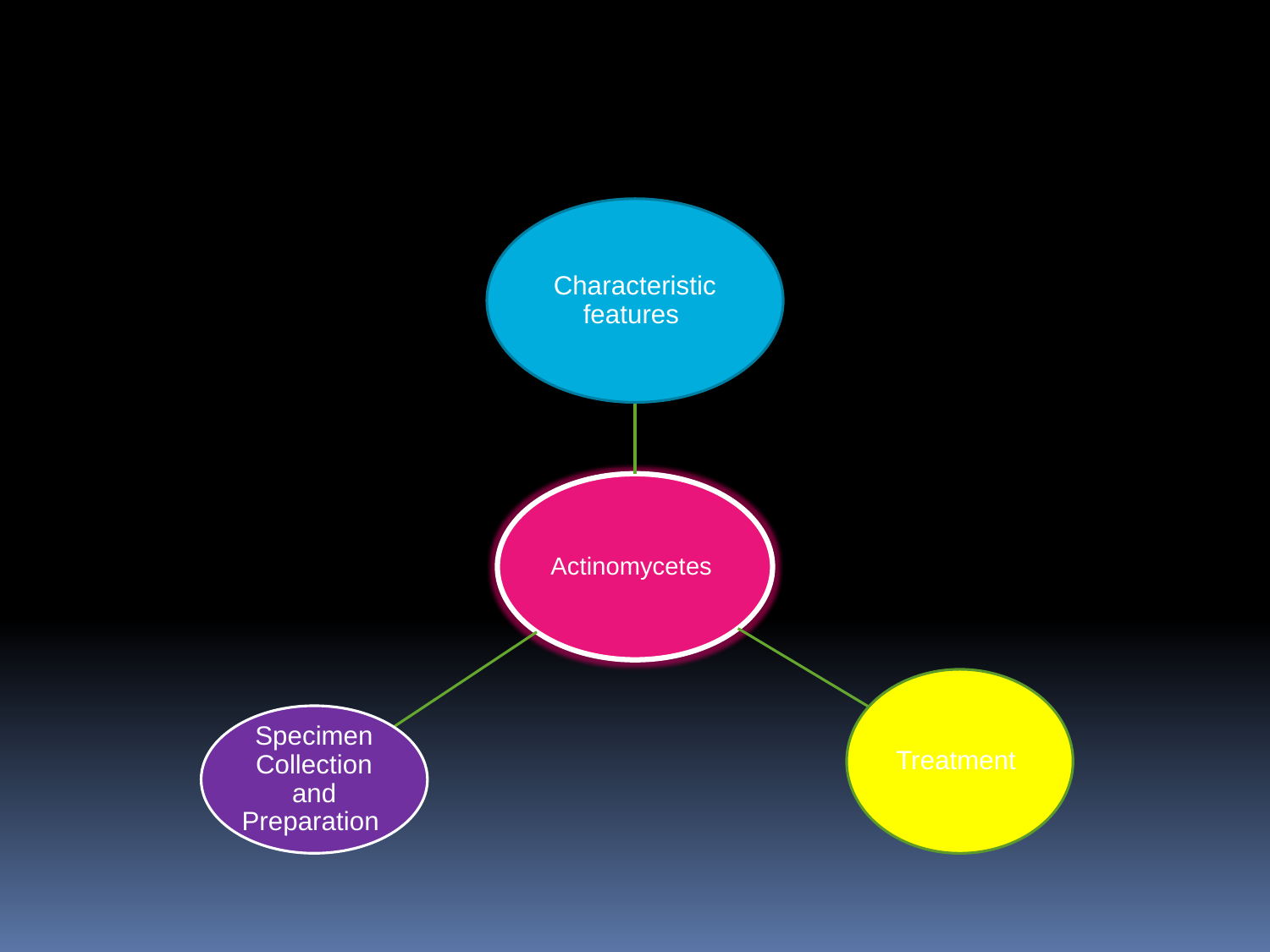

Actinomycetes

Characteristic features

Treatment

Specimen Collection and Preparation